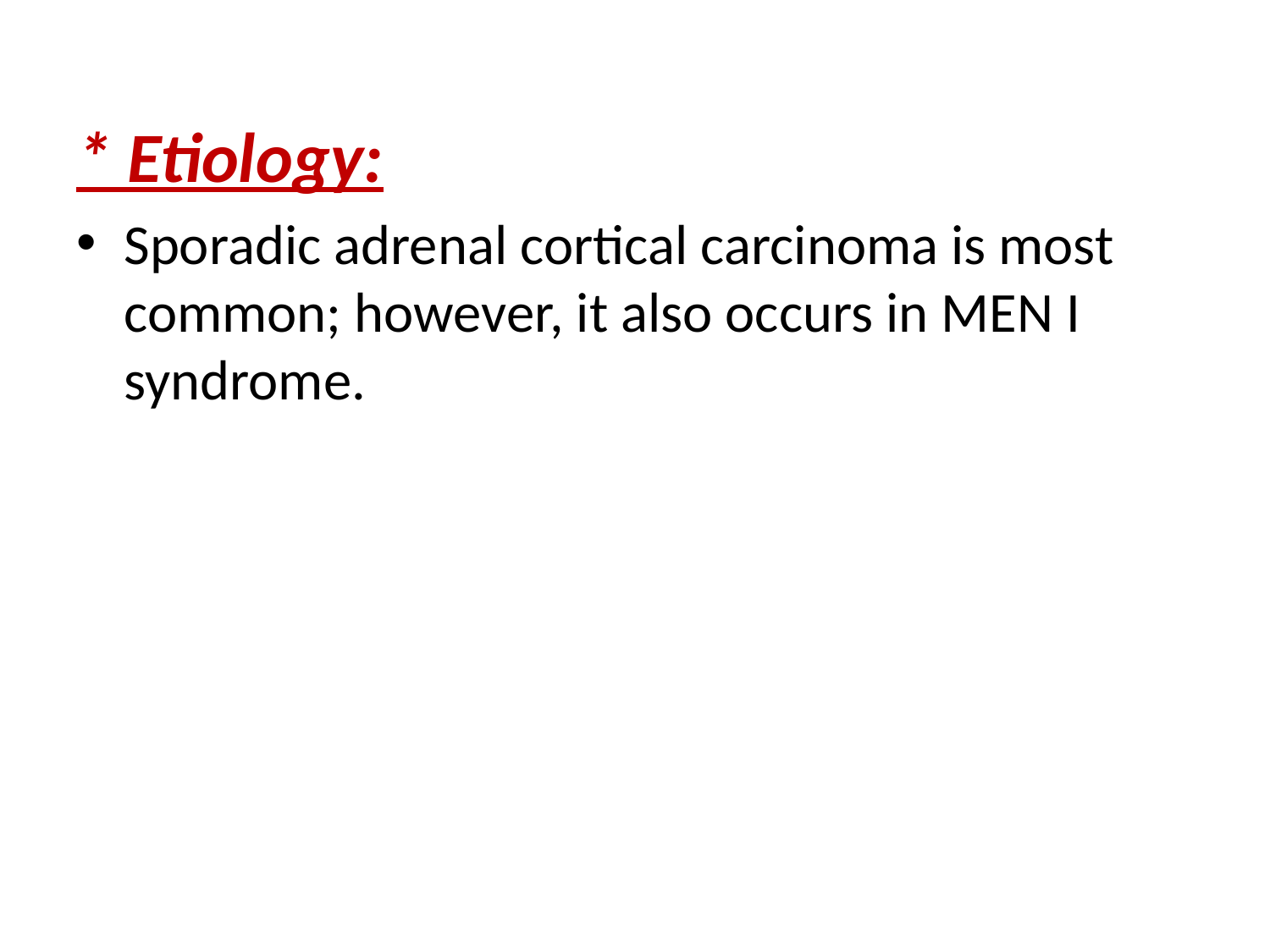

* Etiology:
Sporadic adrenal cortical carcinoma is most common; however, it also occurs in MEN I syndrome.